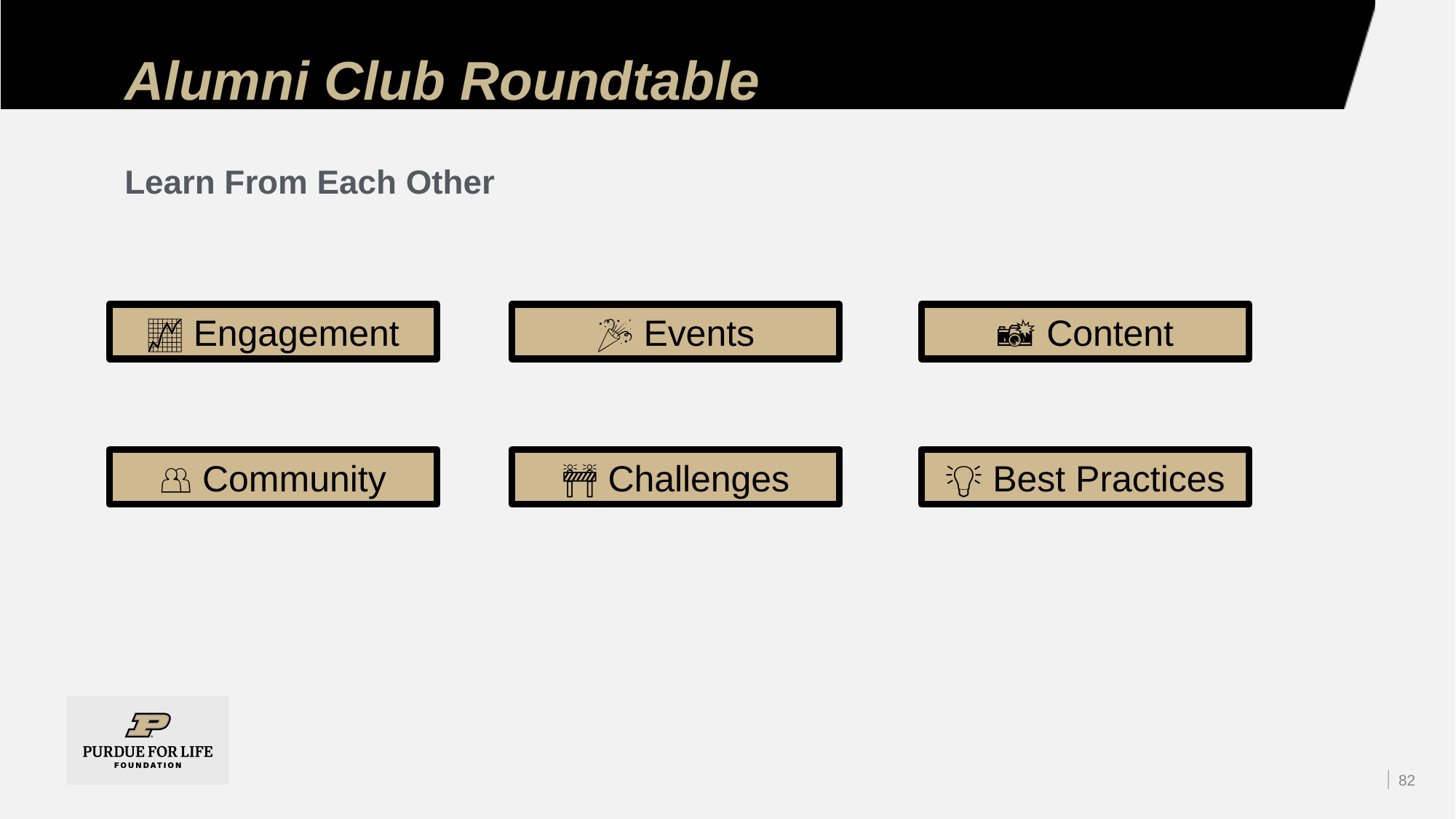

# Alumni Club Roundtable
Learn From Each Other
📸 Content
📈 Engagement
🎉 Events
👥 Community
🚧 Challenges
💡 Best Practices